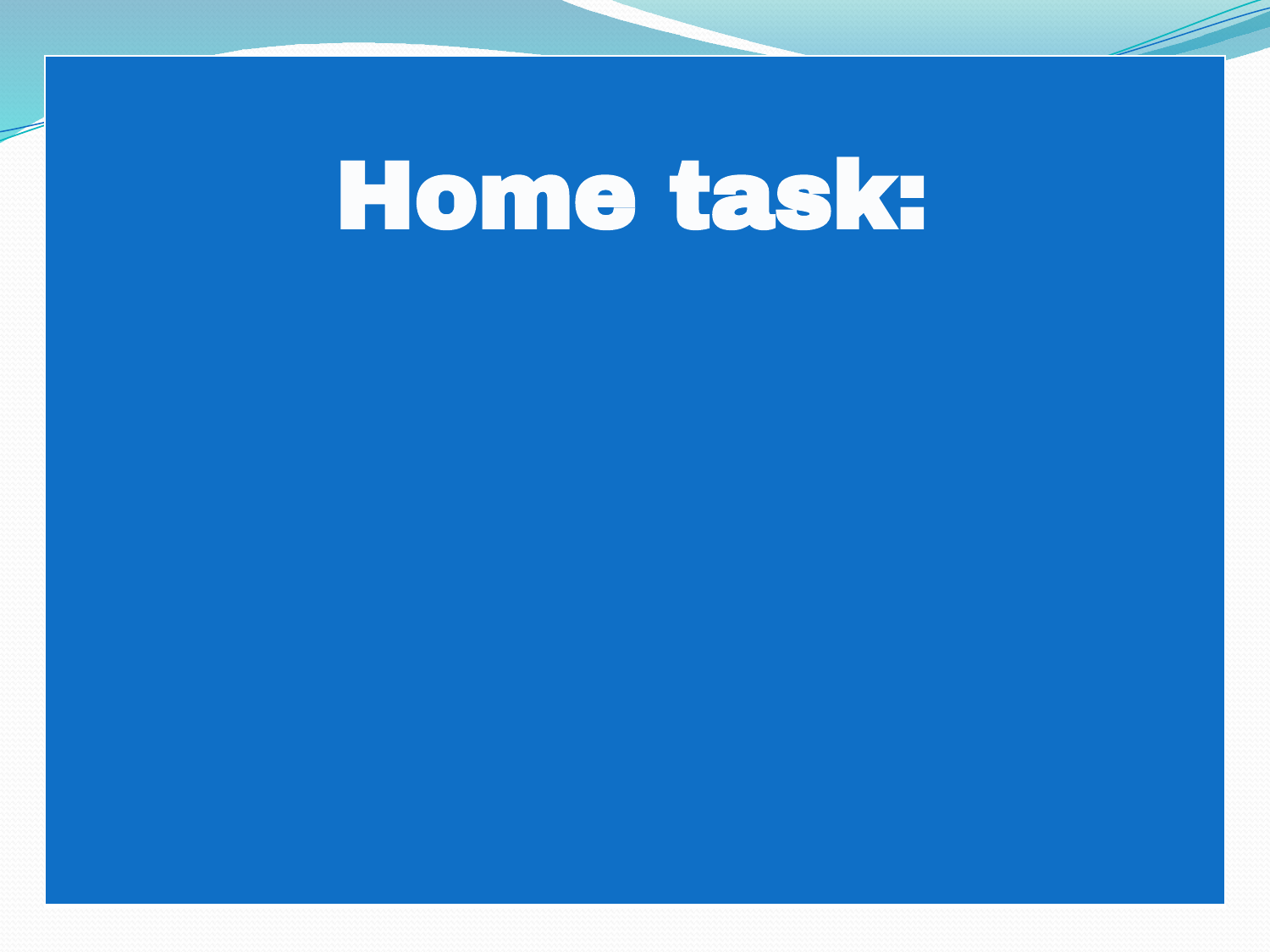

|  |
| --- |
#
Home task: